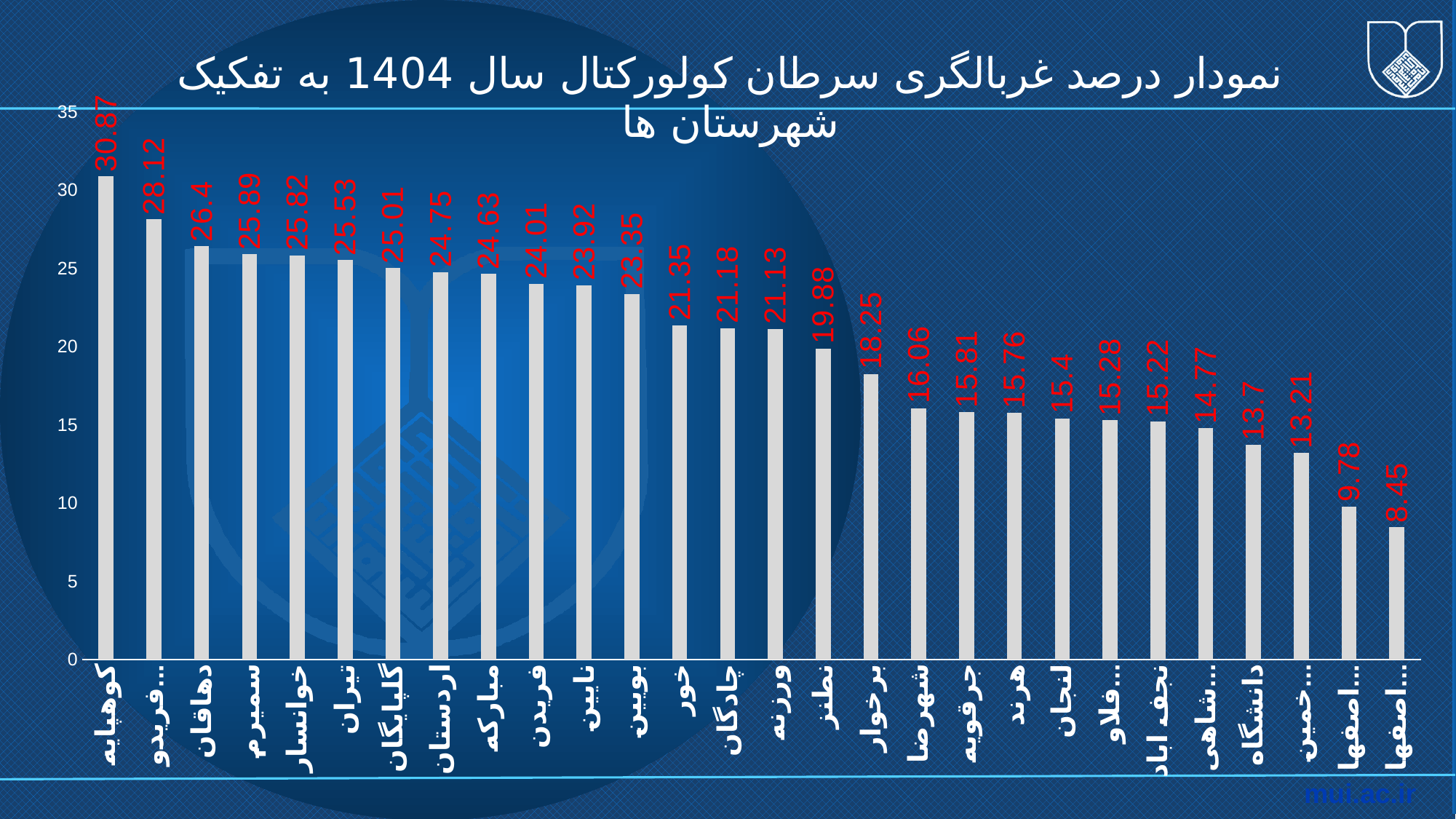

### Chart: نمودار درصد غربالگری سرطان کولورکتال سال 1404 به تفکیک شهرستان ها

| Category | 1404 |
|---|---|
| کوهپایه | 30.87 |
| فریدونشهر | 28.12 |
| دهاقان | 26.4 |
| سمیرم | 25.89 |
| خوانسار | 25.82 |
| تیران | 25.53 |
| گلپایگان | 25.01 |
| اردستان | 24.75 |
| مبارکه | 24.63 |
| فریدن | 24.01 |
| نایین | 23.92 |
| بویین | 23.35 |
| خور | 21.35 |
| چادگان | 21.18 |
| ورزنه | 21.13 |
| نطنز | 19.88 |
| برخوار | 18.25 |
| شهرضا | 16.06 |
| جرقویه | 15.81 |
| هرند | 15.76 |
| لنجان | 15.4 |
| فلاورجان | 15.28 |
| نجف اباد | 15.22 |
| شاهین شهر | 14.77 |
| دانشگاه | 13.7 |
| خمینی شهر | 13.21 |
| اصفهان یک | 9.78 |
| اصفهان دو | 8.45 |